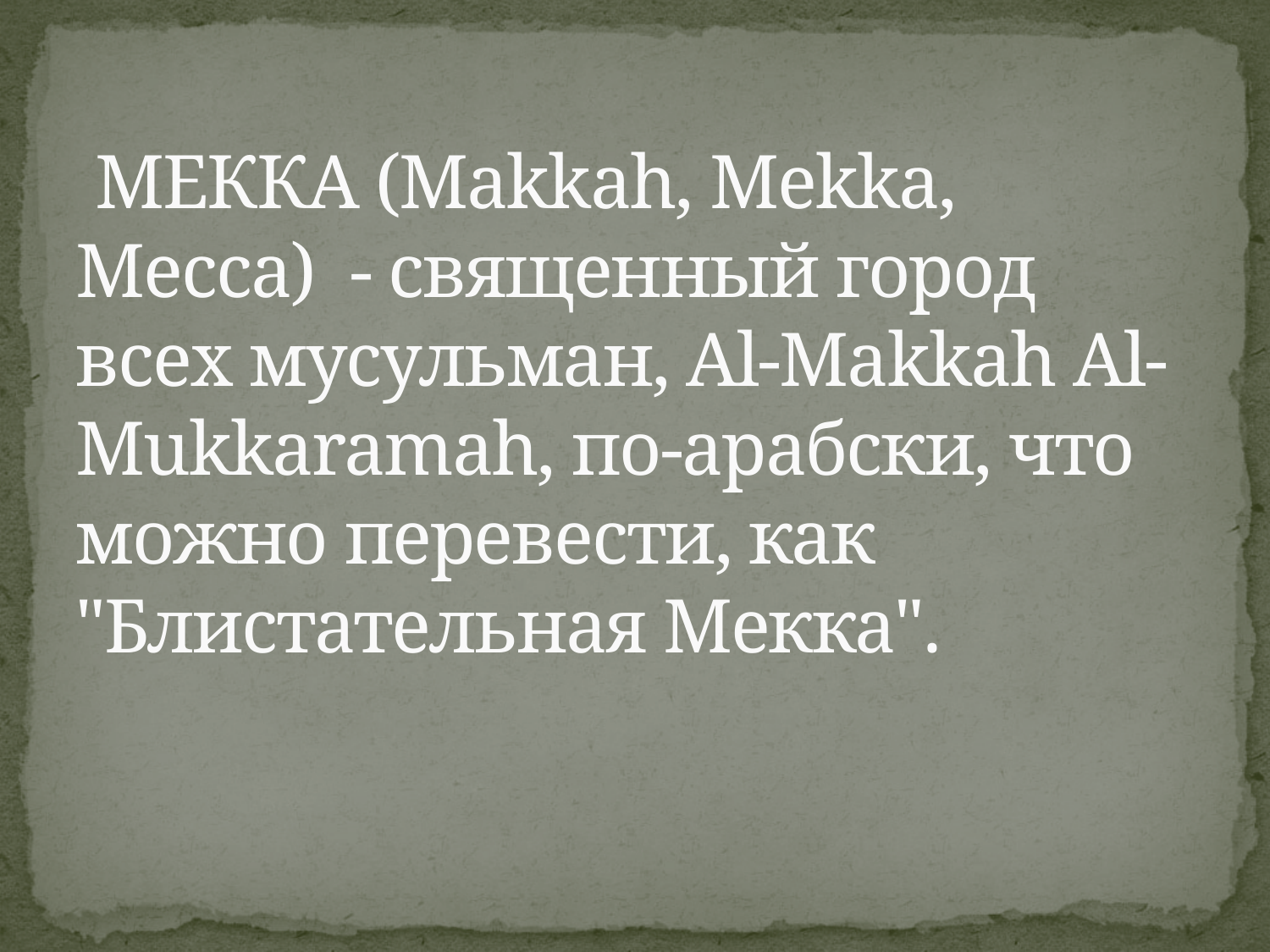

# МЕККА (Makkah, Mekka, Mecca)  - священный город всех мусульман, Al-Makkah Al-Mukkaramah, по-арабски, что можно перевести, как "Блистательная Мекка".